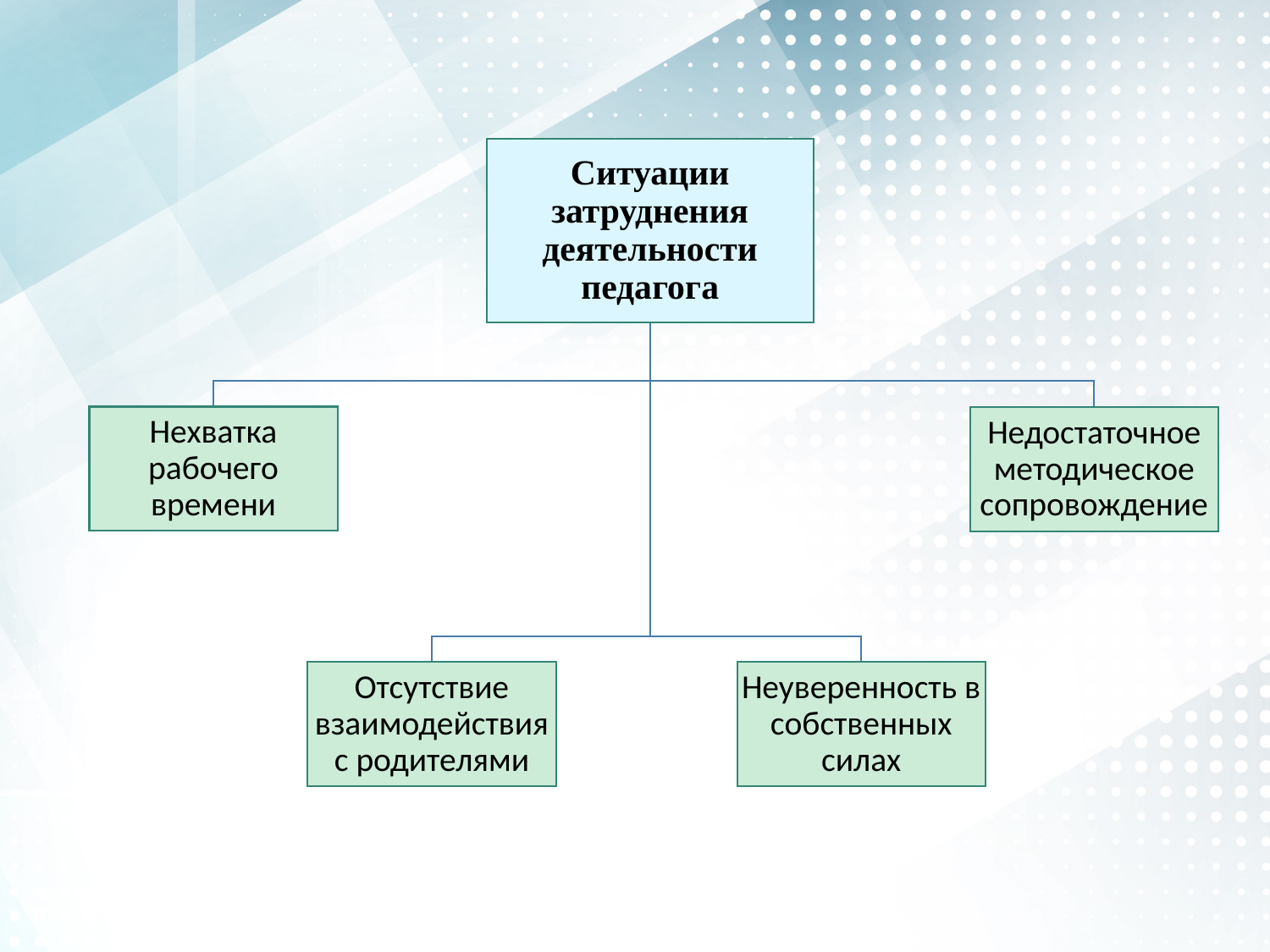

Ситуации затруднения деятельности педагога
Нехватка рабочего времени
Отсутствие взаимодействия с родителями
Неуверенность в собственных силах
Недостаточное методическое сопровождение